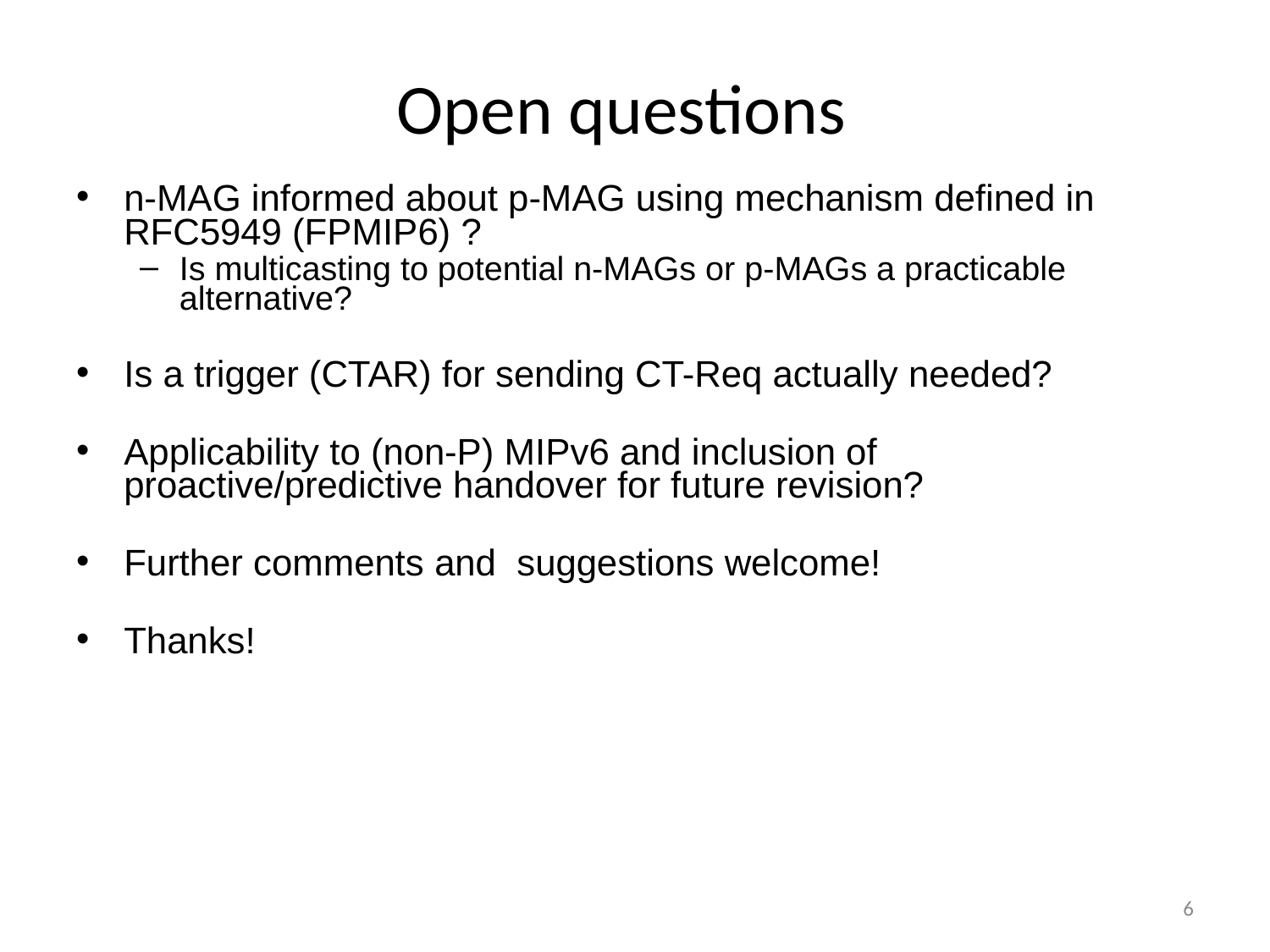

Open questions
n-MAG informed about p-MAG using mechanism defined in RFC5949 (FPMIP6) ?
Is multicasting to potential n-MAGs or p-MAGs a practicable alternative?

Is a trigger (CTAR) for sending CT-Req actually needed?

Applicability to (non-P) MIPv6 and inclusion of proactive/predictive handover for future revision?

Further comments and  suggestions welcome!

Thanks!
6